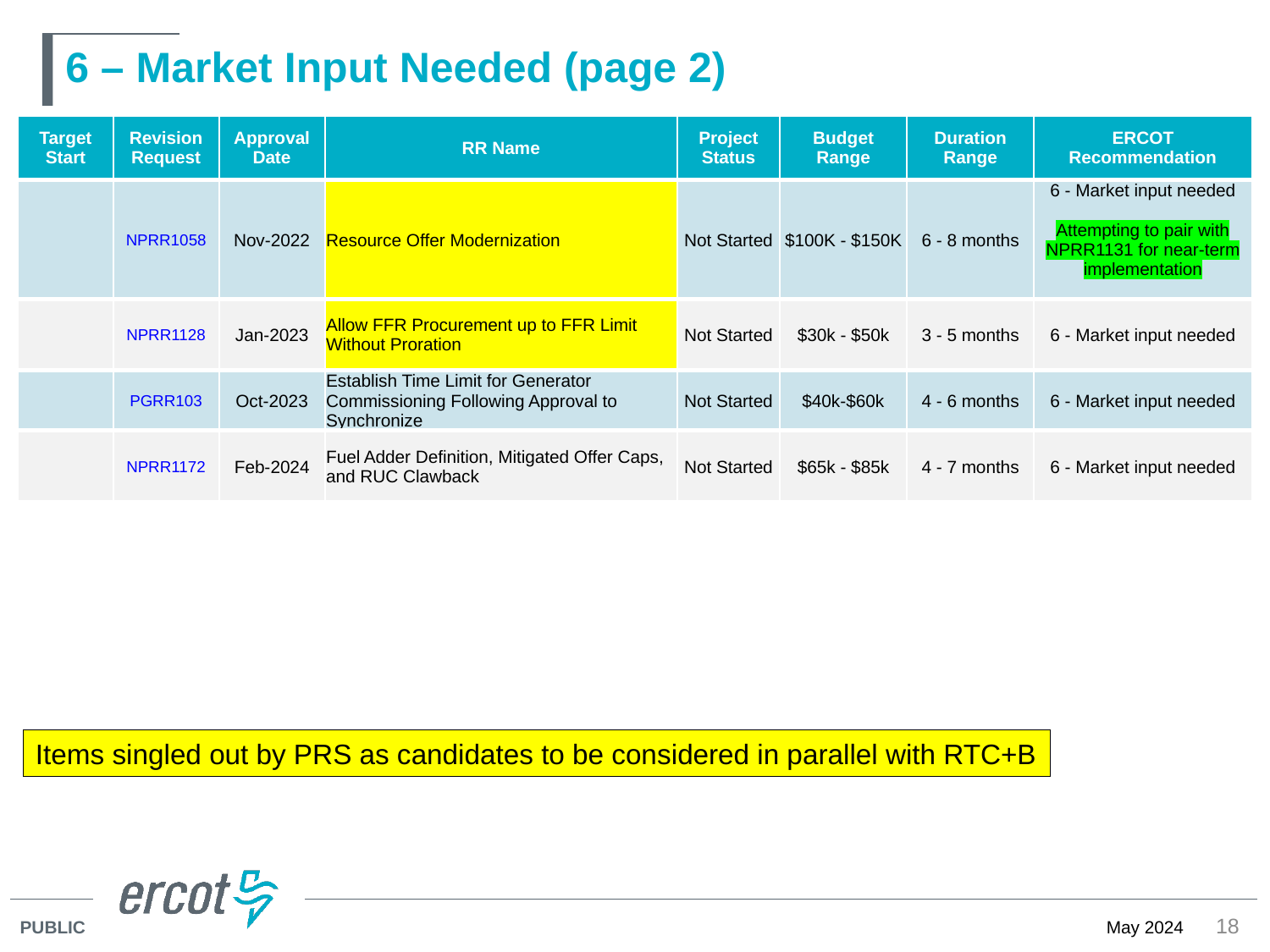

# 6 – Market Input Needed (page 2)
| Target Start | Revision Request | Approval Date | RR Name | Project Status | Budget Range | Duration Range | ERCOT Recommendation |
| --- | --- | --- | --- | --- | --- | --- | --- |
|  | NPRR1058 | Nov-2022 | Resource Offer Modernization | Not Started | $100K - $150K | 6 - 8 months | 6 - Market input needed Attempting to pair with NPRR1131 for near-term implementation |
|  | NPRR1128 | Jan-2023 | Allow FFR Procurement up to FFR Limit Without Proration | Not Started | $30k - $50k | 3 - 5 months | 6 - Market input needed |
|  | PGRR103 | Oct-2023 | Establish Time Limit for Generator Commissioning Following Approval to Synchronize | Not Started | $40k-$60k | 4 - 6 months | 6 - Market input needed |
|  | NPRR1172 | Feb-2024 | Fuel Adder Definition, Mitigated Offer Caps, and RUC Clawback | Not Started | $65k - $85k | 4 - 7 months | 6 - Market input needed |
Items singled out by PRS as candidates to be considered in parallel with RTC+B
18